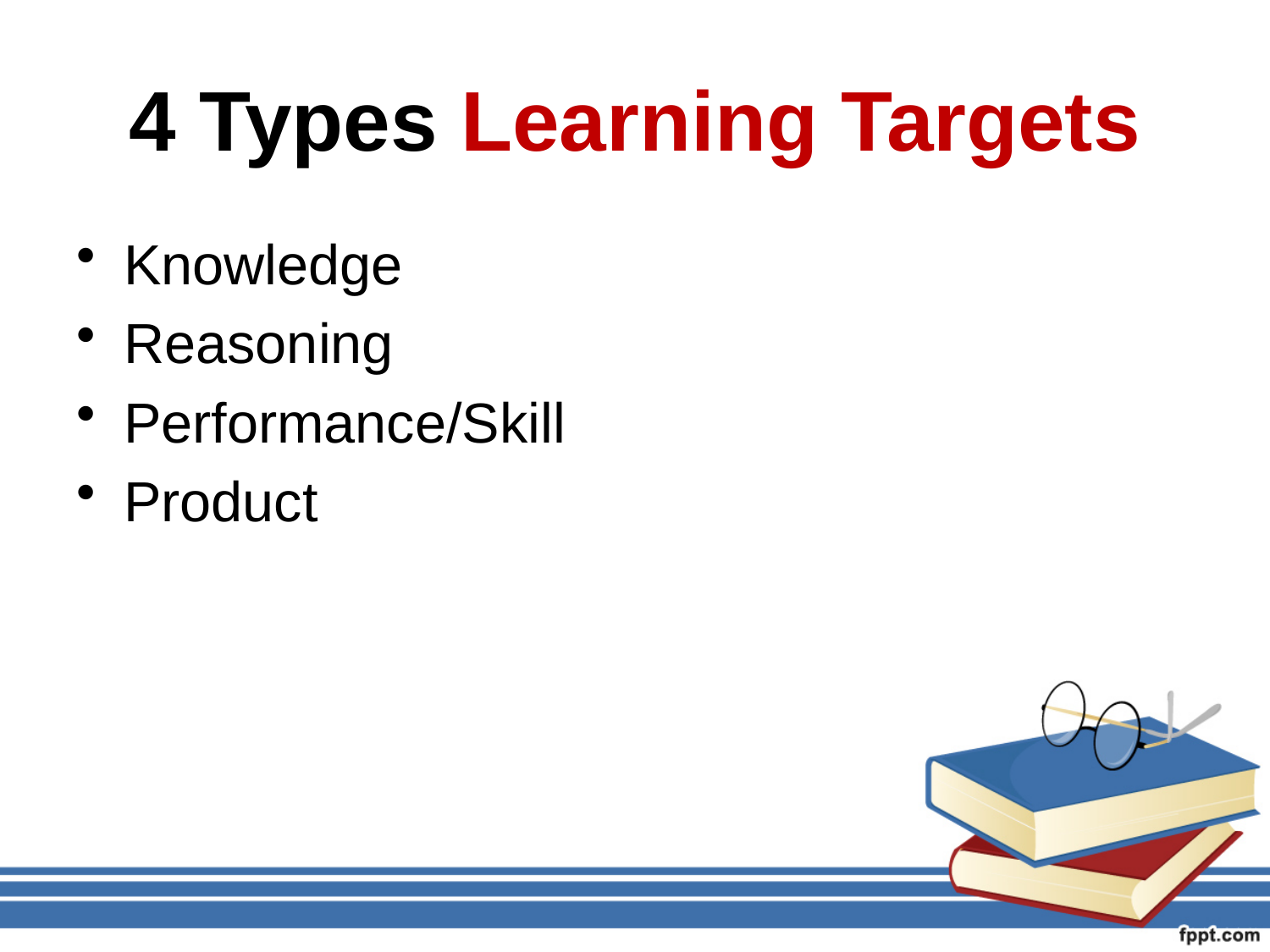

# 4 Types Learning Targets
Knowledge
Reasoning
Performance/Skill
Product